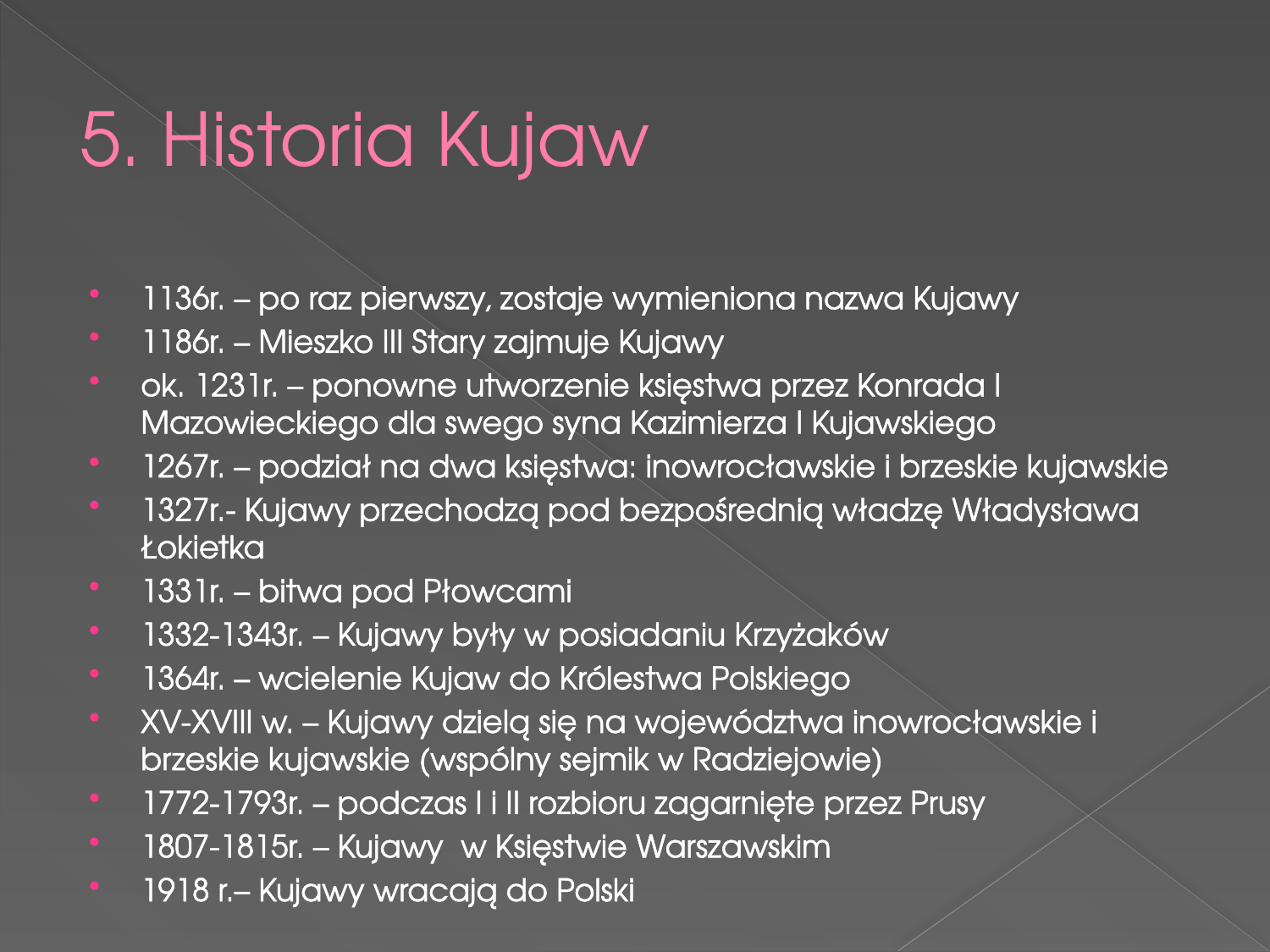

# 5. Historia Kujaw

1136r. – po raz pierwszy, zostaje wymieniona nazwa Kujawy
1186r. – Mieszko III Stary zajmuje Kujawy
ok. 1231r. – ponowne utworzenie księstwa przez Konrada I Mazowieckiego dla swego syna Kazimierza I Kujawskiego
1267r. – podział na dwa księstwa: inowrocławskie i brzeskie kujawskie
1327r.- Kujawy przechodzą pod bezpośrednią władzę Władysława Łokietka
1331r. – bitwa pod Płowcami
1332-1343r. – Kujawy były w posiadaniu Krzyżaków
1364r. – wcielenie Kujaw do Królestwa Polskiego
XV-XVIII w. – Kujawy dzielą się na województwa inowrocławskie i brzeskie kujawskie (wspólny sejmik w Radziejowie)
1772-1793r. – podczas I i II rozbioru zagarnięte przez Prusy
1807-1815r. – Kujawy  w Księstwie Warszawskim
1918 r.– Kujawy wracają do Polski